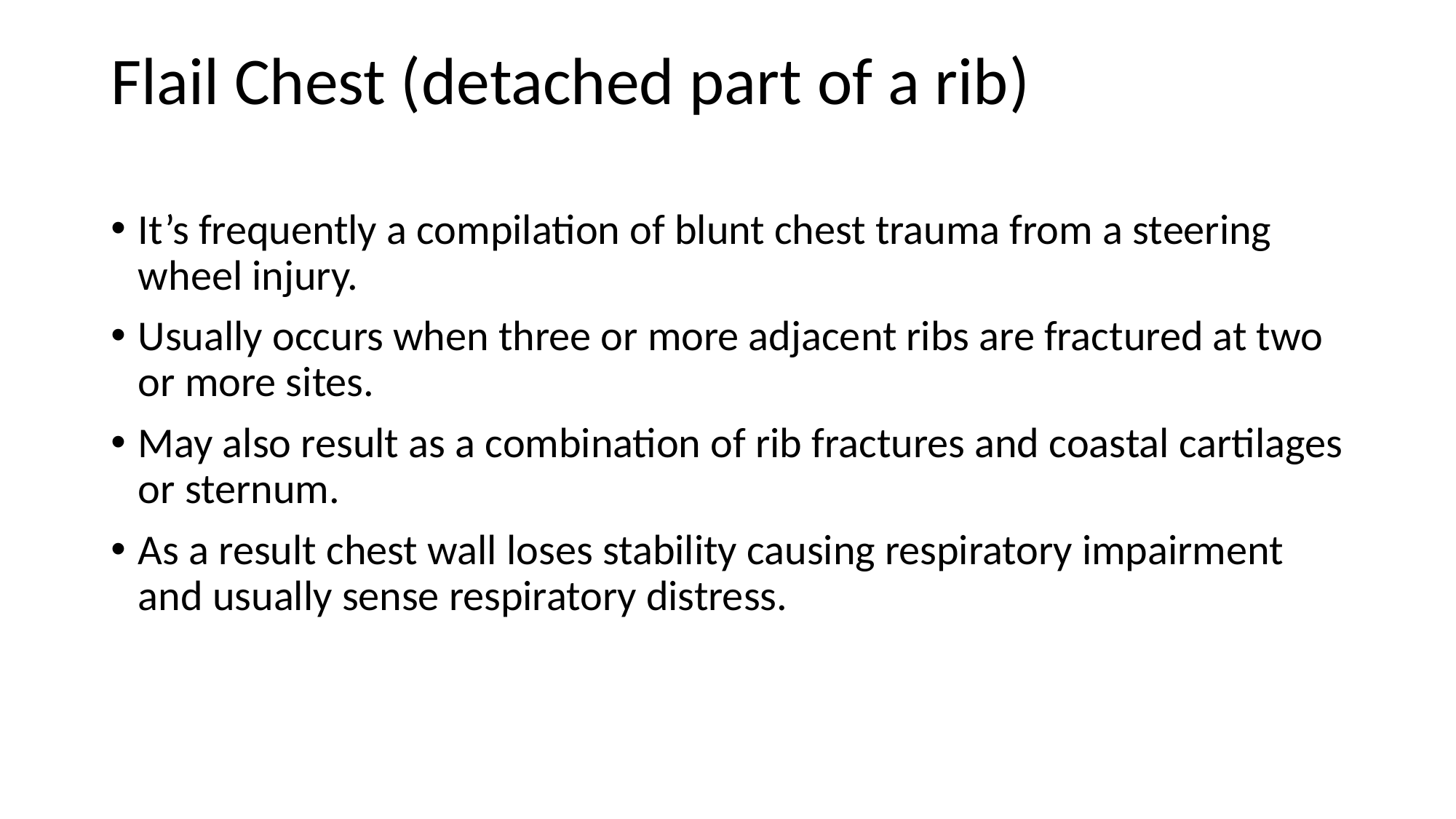

# Flail Chest (detached part of a rib)
It’s frequently a compilation of blunt chest trauma from a steering wheel injury.
Usually occurs when three or more adjacent ribs are fractured at two or more sites.
May also result as a combination of rib fractures and coastal cartilages or sternum.
As a result chest wall loses stability causing respiratory impairment and usually sense respiratory distress.